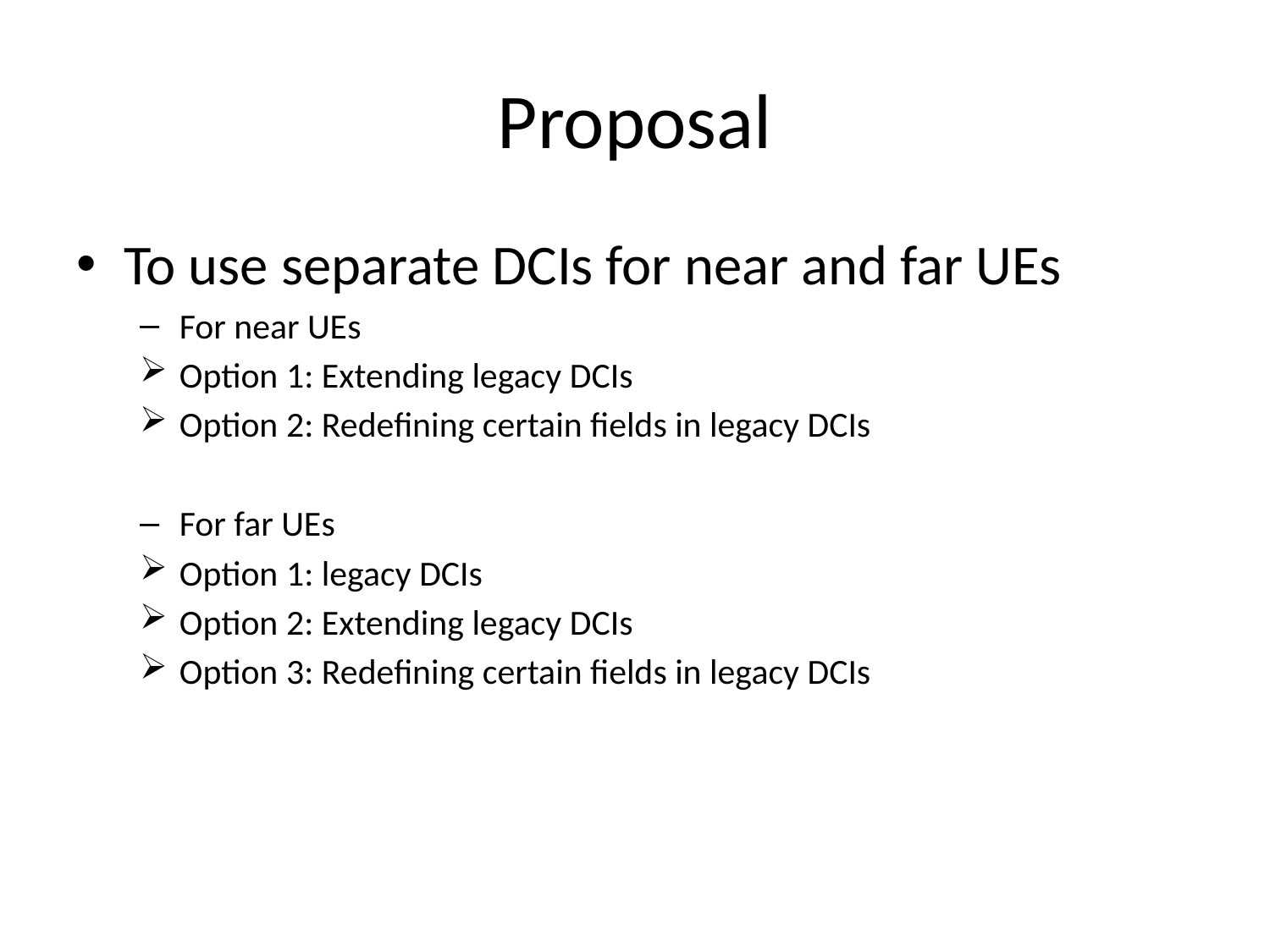

# Proposal
To use separate DCIs for near and far UEs
For near UEs
Option 1: Extending legacy DCIs
Option 2: Redefining certain fields in legacy DCIs

For far UEs
Option 1: legacy DCIs
Option 2: Extending legacy DCIs
Option 3: Redefining certain fields in legacy DCIs